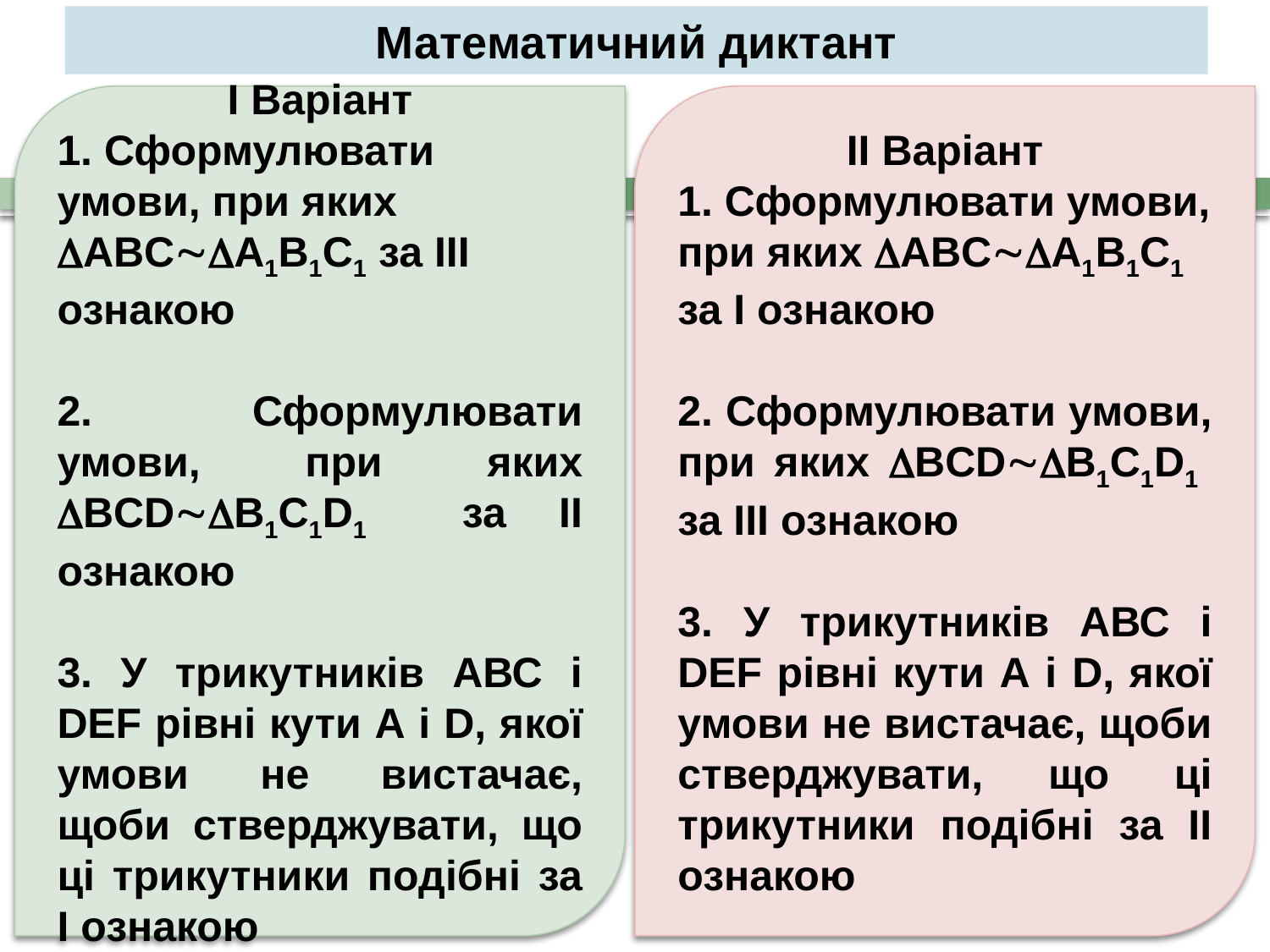

# Математичний диктант
І Варіант
1. Сформулювати умови, при яких ΔABC∼ΔA1B1C1 за ІІІ ознакою

2. Сформулювати умови, при яких ΔBCD∼ΔB1C1D1  за ІІ ознакою

3. У трикутників АВС і DEF рівні кути А і D, якої умови не вистачає, щоби стверджувати, що ці трикутники подібні за І ознакою
ІІ Варіант
1. Сформулювати умови, при яких ΔABC∼ΔA1B1C1 за І ознакою

2. Сформулювати умови, при яких ΔBCD∼ΔB1C1D1  за ІІІ ознакою

3. У трикутників АВС і DEF рівні кути А і D, якої умови не вистачає, щоби стверджувати, що ці трикутники подібні за ІІ ознакою